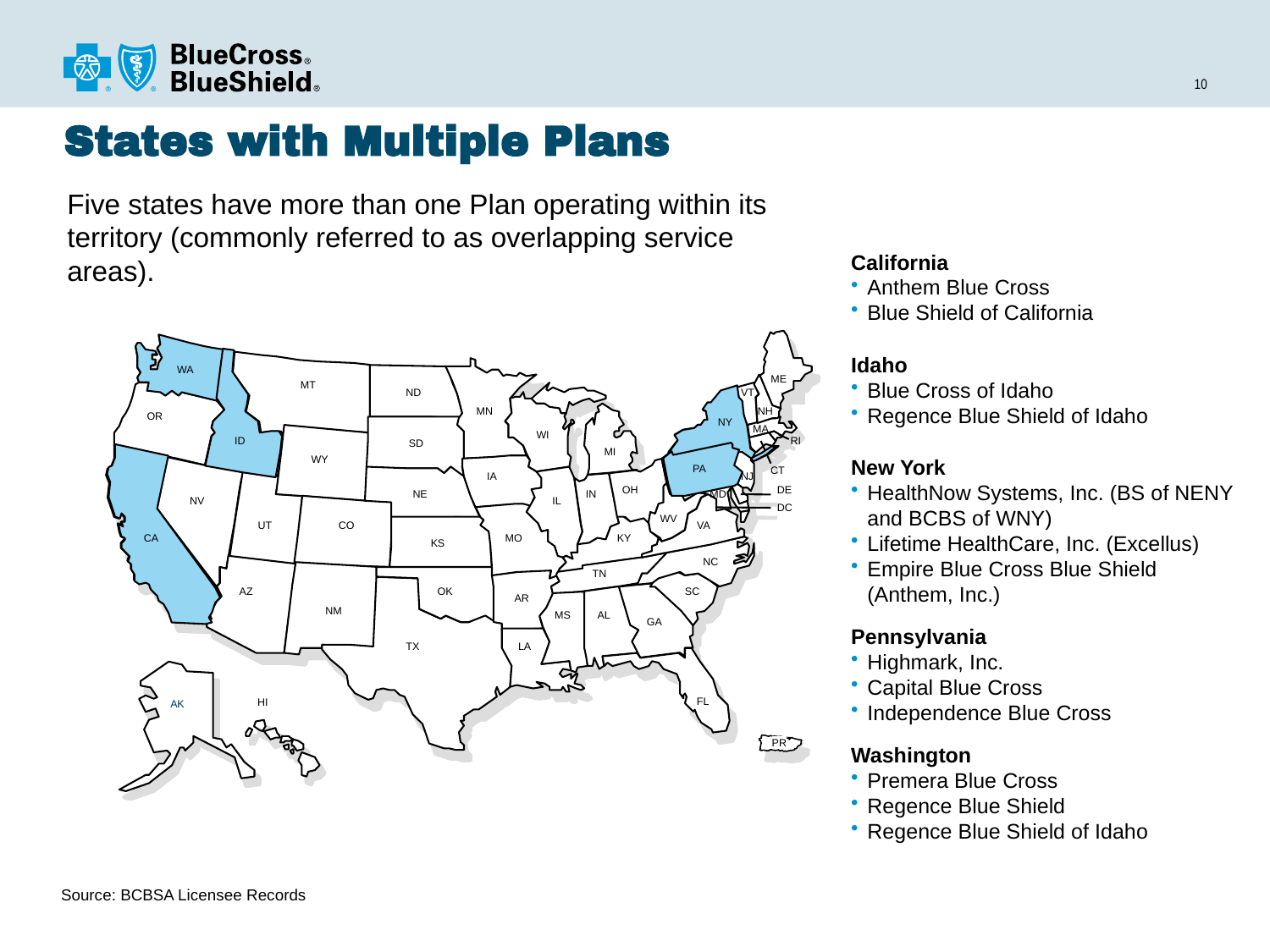

# States with Multiple Plans
Five states have more than one Plan operating within its territory (commonly referred to as overlapping service areas).
California
Anthem Blue Cross
Blue Shield of California

Idaho
Blue Cross of Idaho
Regence Blue Shield of Idaho

WA

ME

MT

ND
VT

NH
MN
OR

NY

MA

WI

ID
RI

SD

MI

New York
HealthNow Systems, Inc. (BS of NENY and BCBS of WNY)
Lifetime HealthCare, Inc. (Excellus)
Empire Blue Cross Blue Shield (Anthem, Inc.)

WY

PA
CT

IA
NJ

OH

DE

NE
IN
MD
NV
IL

DC

WV

UT
CO
VA

CA
MO
KY
KS

NC

TN

AZ
OK
SC

AR

NM
MS
AL
GA
Pennsylvania
Highmark, Inc.
Capital Blue Cross
Independence Blue Cross

TX
LA

HI
AK

FL

Washington
Premera Blue Cross
Regence Blue Shield
Regence Blue Shield of Idaho
PR
Source: BCBSA Licensee Records